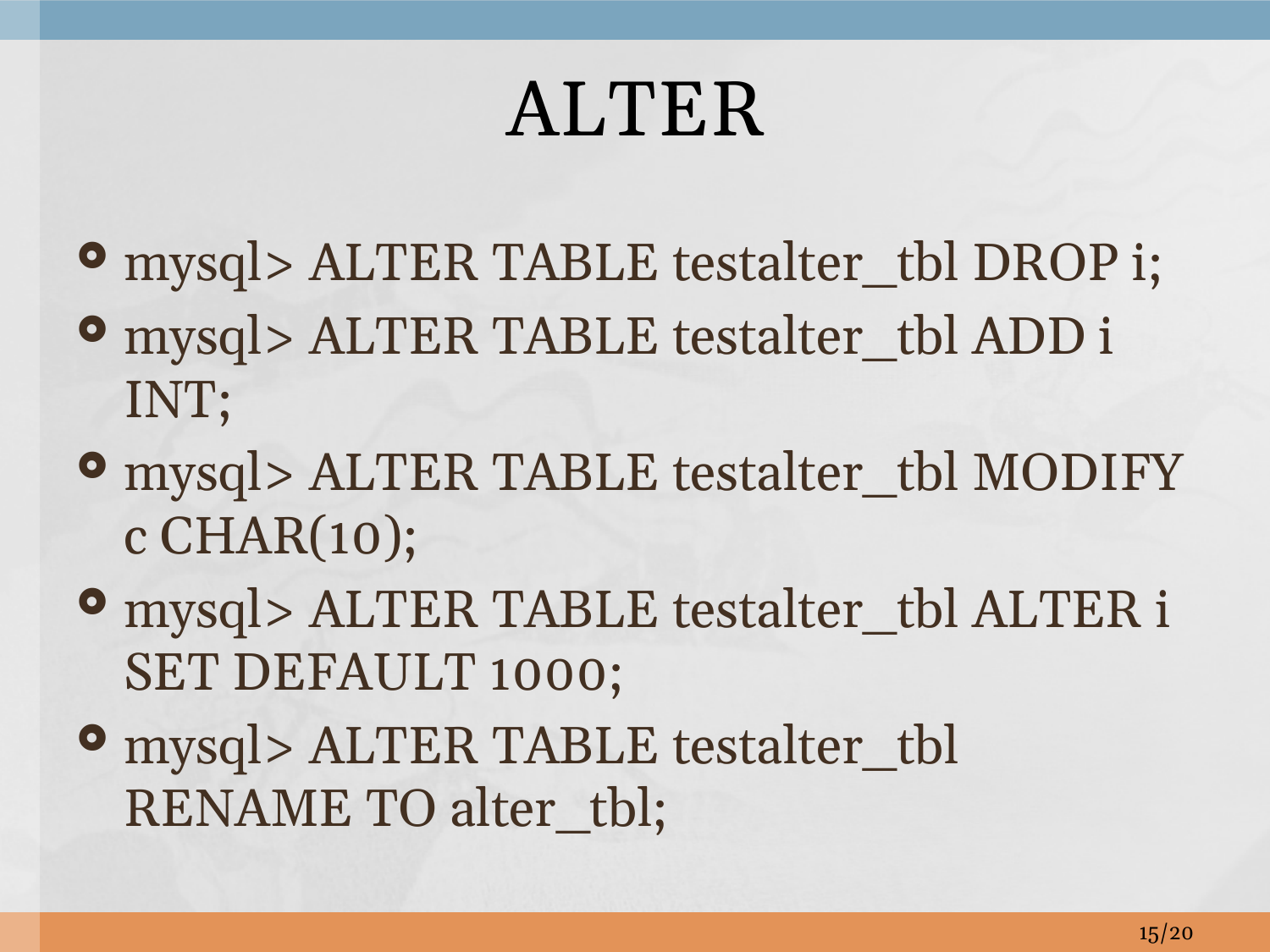

# ALTER
mysql> ALTER TABLE testalter_tbl DROP i;
mysql> ALTER TABLE testalter_tbl ADD i INT;
mysql> ALTER TABLE testalter_tbl MODIFY c CHAR(10);
mysql> ALTER TABLE testalter_tbl ALTER i SET DEFAULT 1000;
mysql> ALTER TABLE testalter_tbl RENAME TO alter_tbl;
15/20